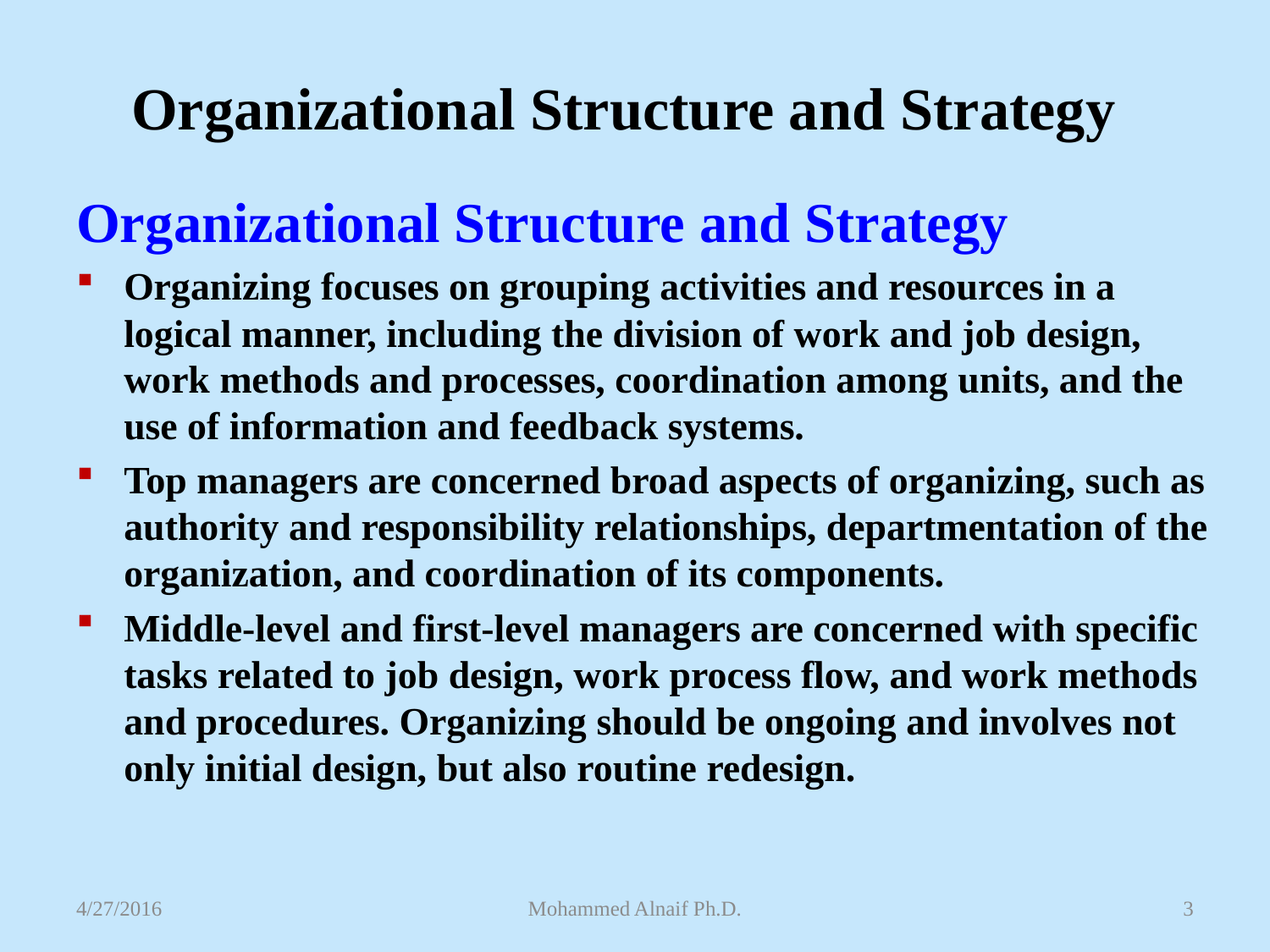

# Organizational Structure and Strategy
Organizational Structure and Strategy
Organizing focuses on grouping activities and resources in a logical manner, including the division of work and job design, work methods and processes, coordination among units, and the use of information and feedback systems.
Top managers are concerned broad aspects of organizing, such as authority and responsibility relationships, departmentation of the organization, and coordination of its components.
Middle-level and first-level managers are concerned with specific tasks related to job design, work process flow, and work methods and procedures. Organizing should be ongoing and involves not only initial design, but also routine redesign.
4/27/2016
Mohammed Alnaif Ph.D.
3